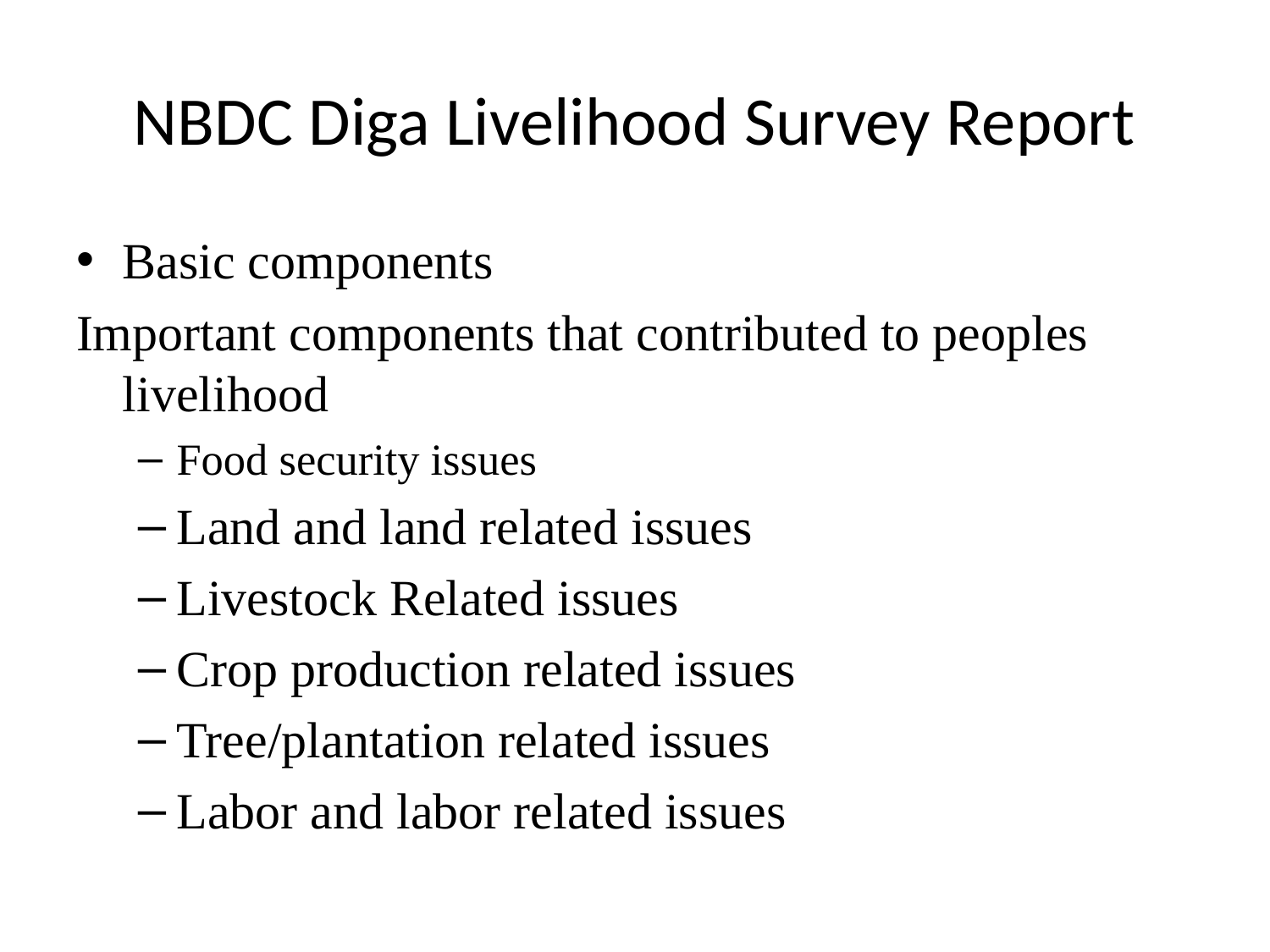

# NBDC Diga Livelihood Survey Report
Basic components
Important components that contributed to peoples livelihood
Food security issues
Land and land related issues
Livestock Related issues
Crop production related issues
Tree/plantation related issues
Labor and labor related issues